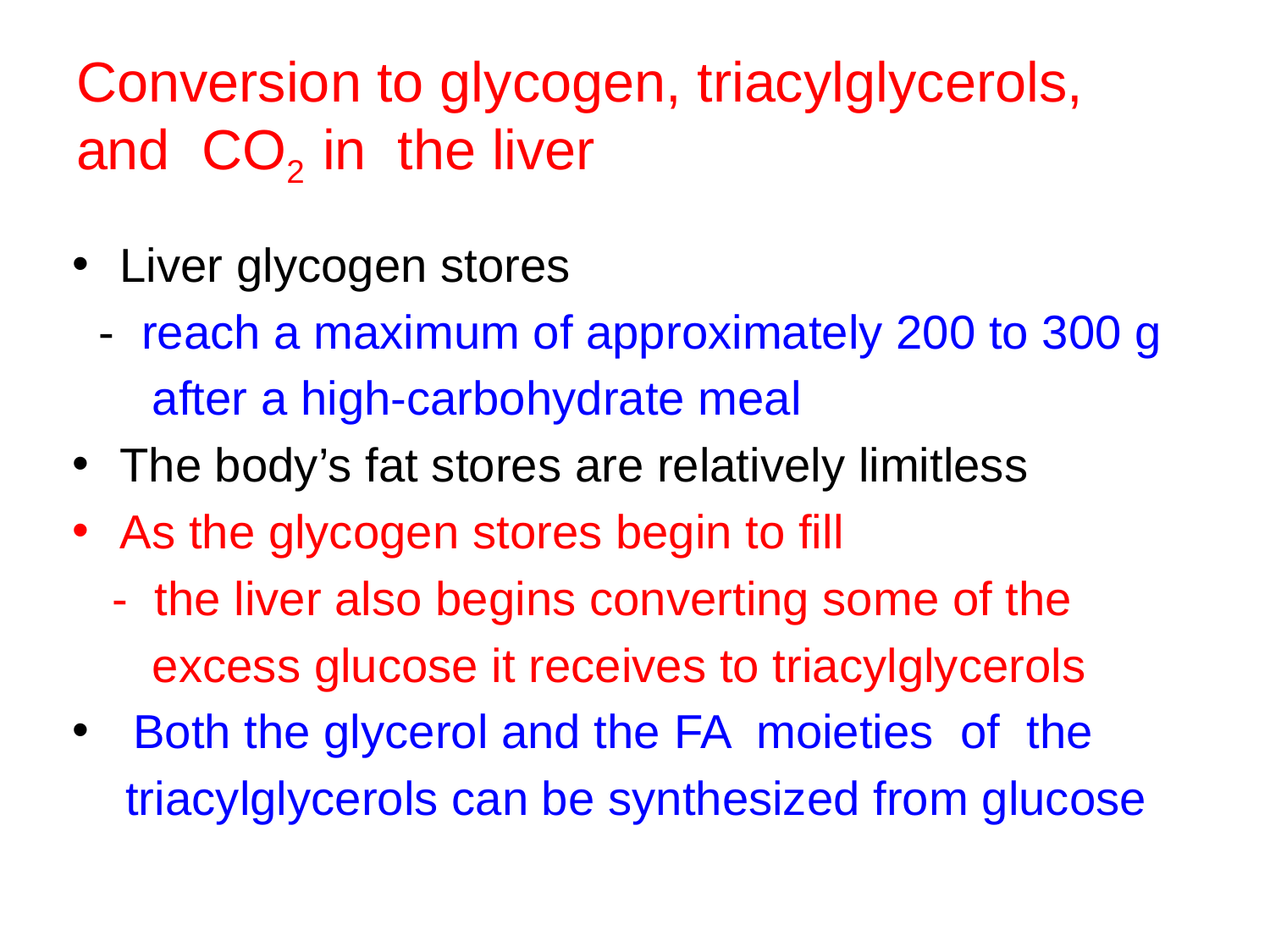

# Conversion to glycogen, triacylglycerols, and  CO2  in  the liver
Liver glycogen stores
  -  reach a maximum of approximately 200 to 300 g
      after a high-carbohydrate meal
The body’s fat stores are relatively limitless
As the glycogen stores begin to fill
   -  the liver also begins converting some of the
      excess glucose it receives to triacylglycerols
 Both the glycerol and the FA  moieties  of  the
    triacylglycerols can be synthesized from glucose